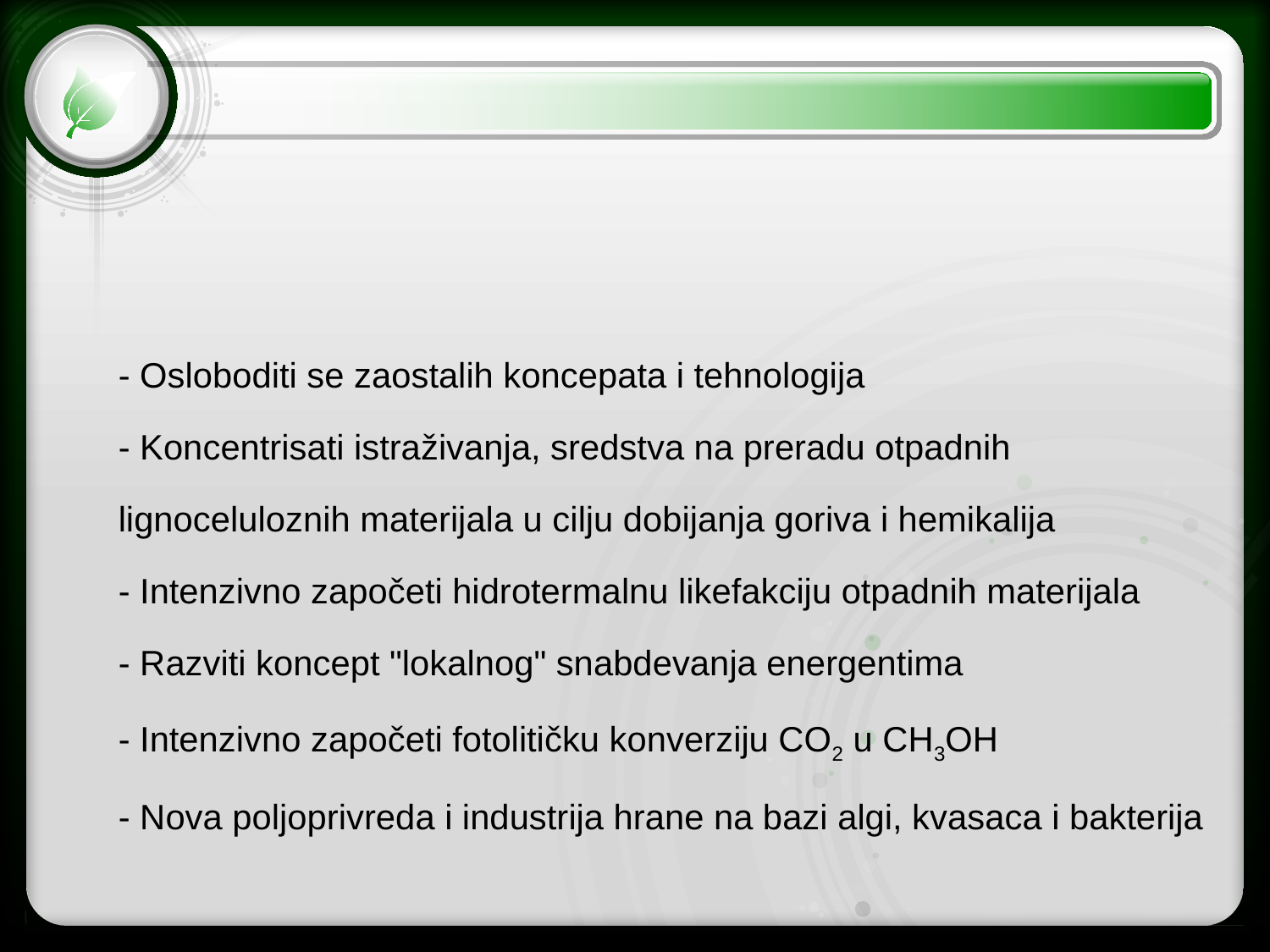

- Osloboditi se zaostalih koncepata i tehnologija
- Koncentrisati istraživanja, sredstva na preradu otpadnih lignoceluloznih materijala u cilju dobijanja goriva i hemikalija
- Intenzivno započeti hidrotermalnu likefakciju otpadnih materijala
- Razviti koncept "lokalnog" snabdevanja energentima
- Intenzivno započeti fotolitičku konverziju CO2 u CH3OH
- Nova poljoprivreda i industrija hrane na bazi algi, kvasaca i bakterija